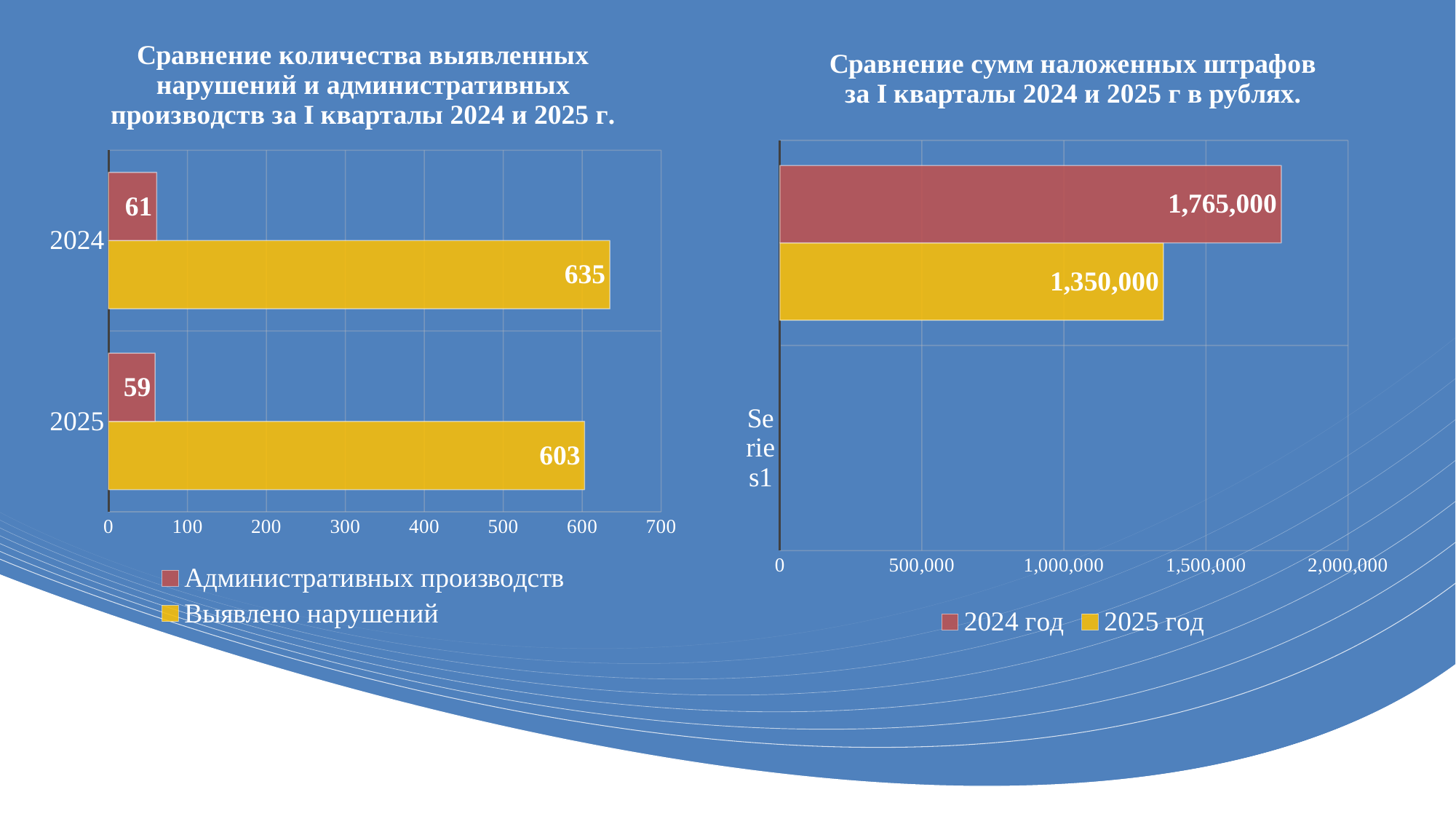

### Chart: Сравнение количества выявленных нарушений и административных производств за I кварталы 2024 и 2025 г.

| Category | Выявлено нарушений | Административных производств |
|---|---|---|
| 2025 | 603.0 | 59.0 |
| 2024 | 635.0 | 61.0 |

### Chart: Сравнение сумм наложенных штрафов за I кварталы 2024 и 2025 г в рублях.

| Category | 2025 год | 2024 год |
|---|---|---|
|  | None | None |
|  | 1350000.0 | 1765000.0 |